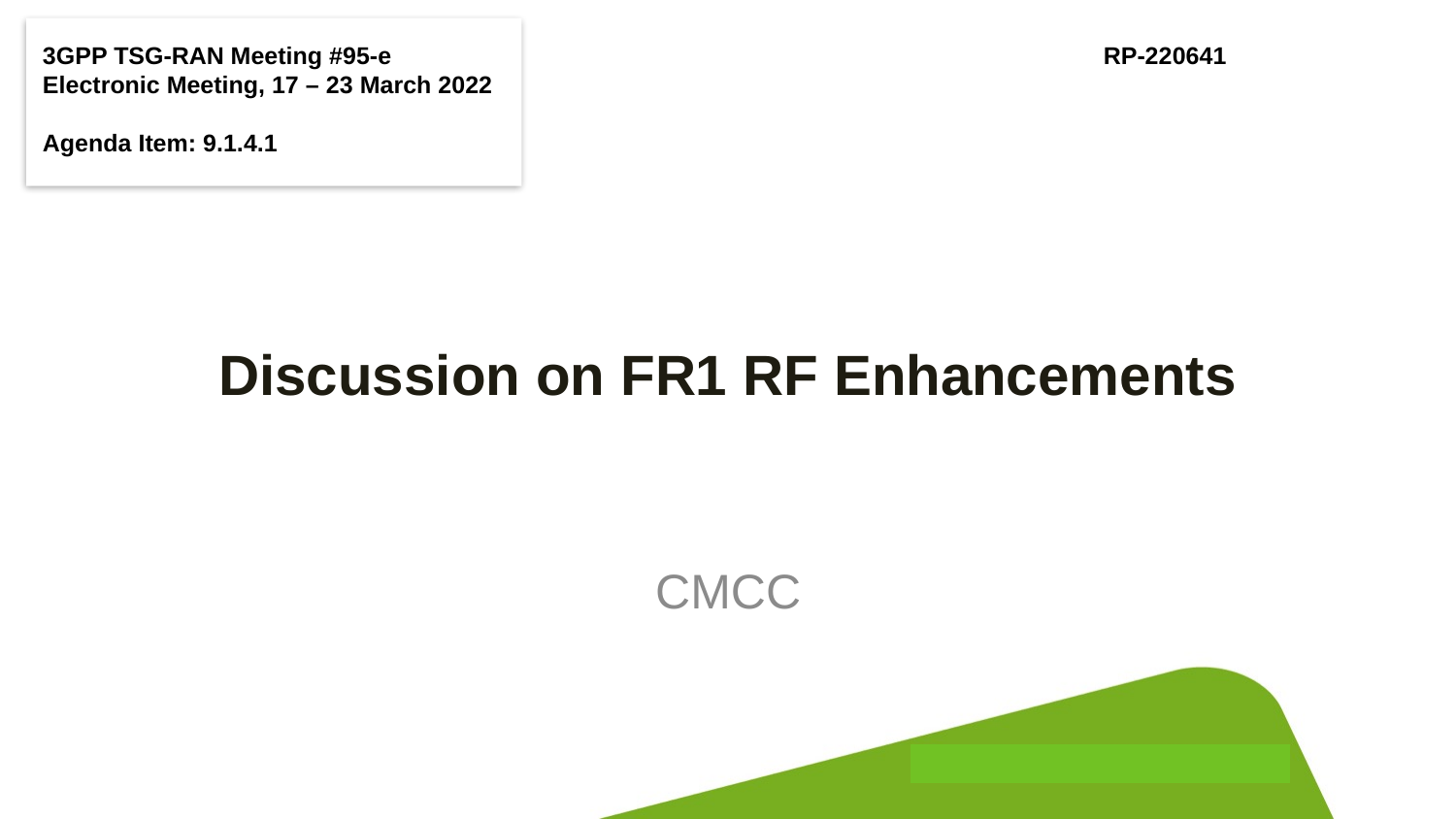

3GPP TSG-RAN Meeting #95-e
Electronic Meeting, 17 – 23 March 2022

Agenda Item: 9.1.4.1

 RP-220641
# Discussion on FR1 RF Enhancements
CMCC